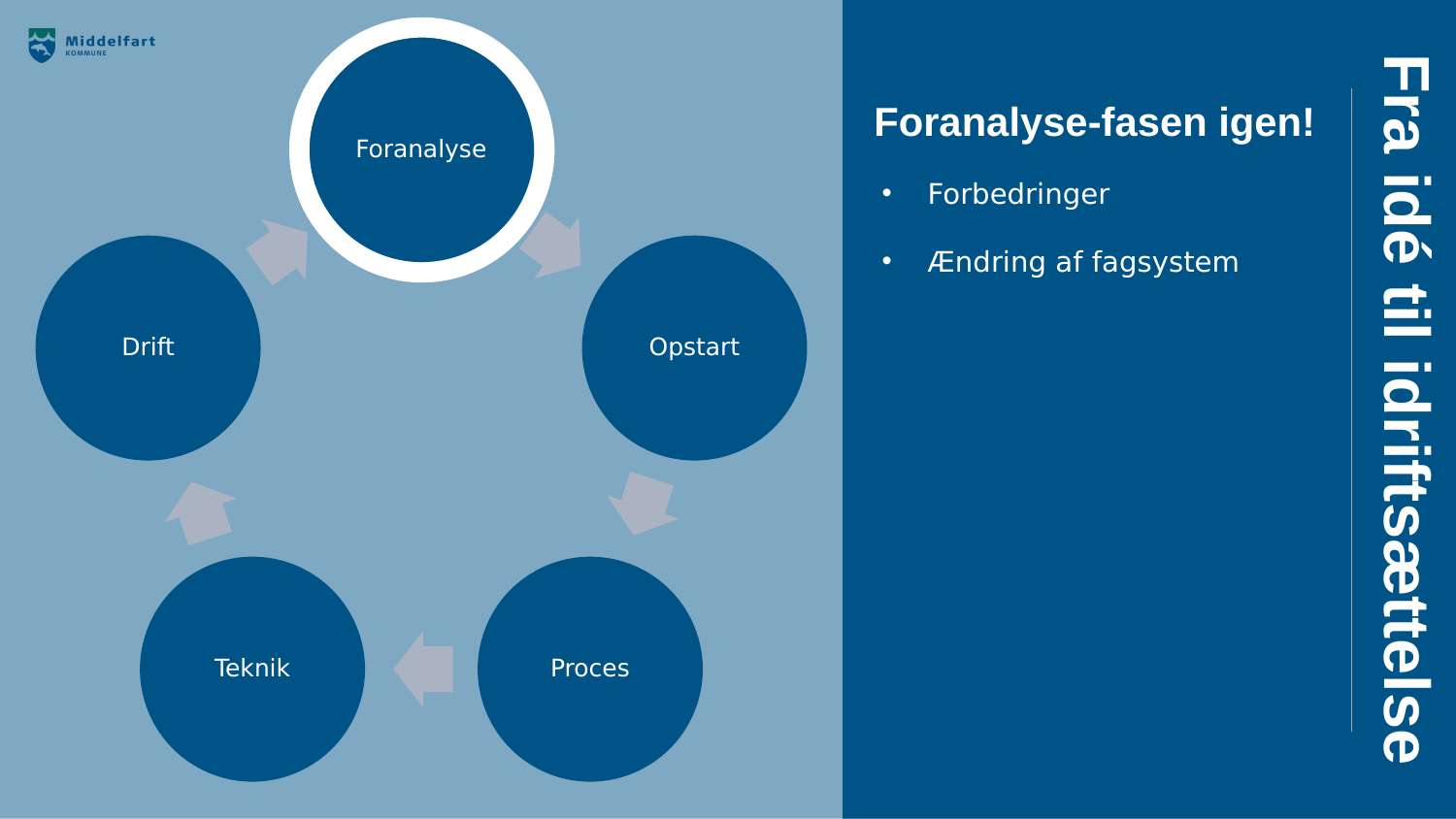

Fra idé til idriftsættelse

Foranalyse

Opstart

Proces

Teknik

Drift

Foranalyse-fasen igen!

Forbedringer

Ændring af fagsystem